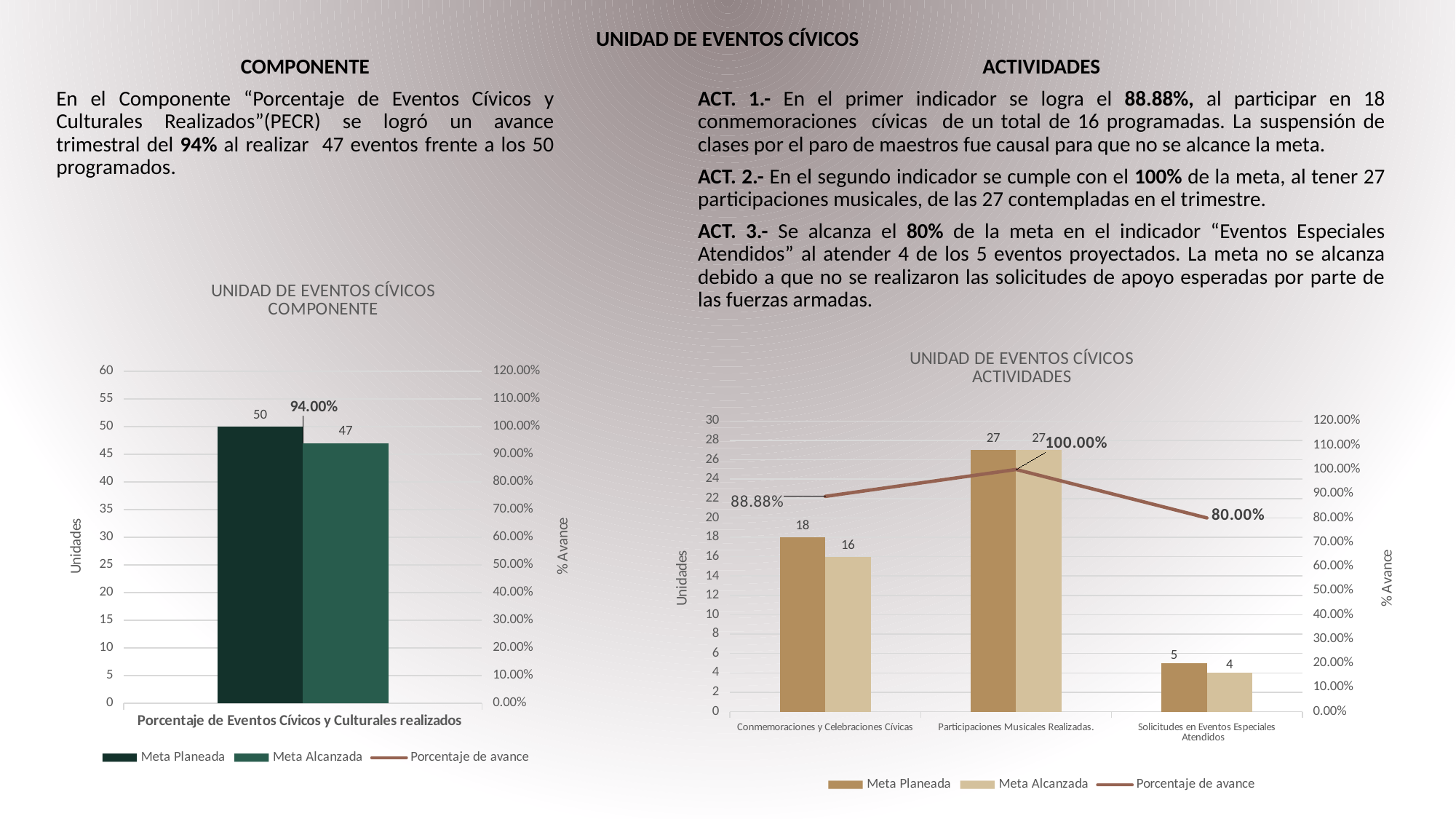

UNIDAD DE EVENTOS CÍVICOS
COMPONENTE
En el Componente “Porcentaje de Eventos Cívicos y Culturales Realizados”(PECR) se logró un avance trimestral del 94% al realizar  47 eventos frente a los 50 programados.

ACTIVIDADES
ACT. 1.- En el primer indicador se logra el 88.88%, al participar en 18 conmemoraciones  cívicas  de un total de 16 programadas. La suspensión de clases por el paro de maestros fue causal para que no se alcance la meta.
ACT. 2.- En el segundo indicador se cumple con el 100% de la meta, al tener 27 participaciones musicales, de las 27 contempladas en el trimestre.
ACT. 3.- Se alcanza el 80% de la meta en el indicador “Eventos Especiales Atendidos” al atender 4 de los 5 eventos proyectados. La meta no se alcanza debido a que no se realizaron las solicitudes de apoyo esperadas por parte de las fuerzas armadas.

### Chart: UNIDAD DE EVENTOS CÍVICOS
COMPONENTE

| Category | Meta Planeada | Meta Alcanzada |  |
|---|---|---|---|
| Porcentaje de Eventos Cívicos y Culturales realizados   | 50.0 | 47.0 | 0.94 |

### Chart: UNIDAD DE EVENTOS CÍVICOS
ACTIVIDADES

| Category | Meta Planeada | Meta Alcanzada |  |
|---|---|---|---|
|  Conmemoraciones y Celebraciones Cívicas  | 18.0 | 16.0 | 0.8888888888888888 |
| Participaciones Musicales Realizadas. | 27.0 | 27.0 | 1.0 |
| Solicitudes en Eventos Especiales Atendidos    | 5.0 | 4.0 | 0.8 |